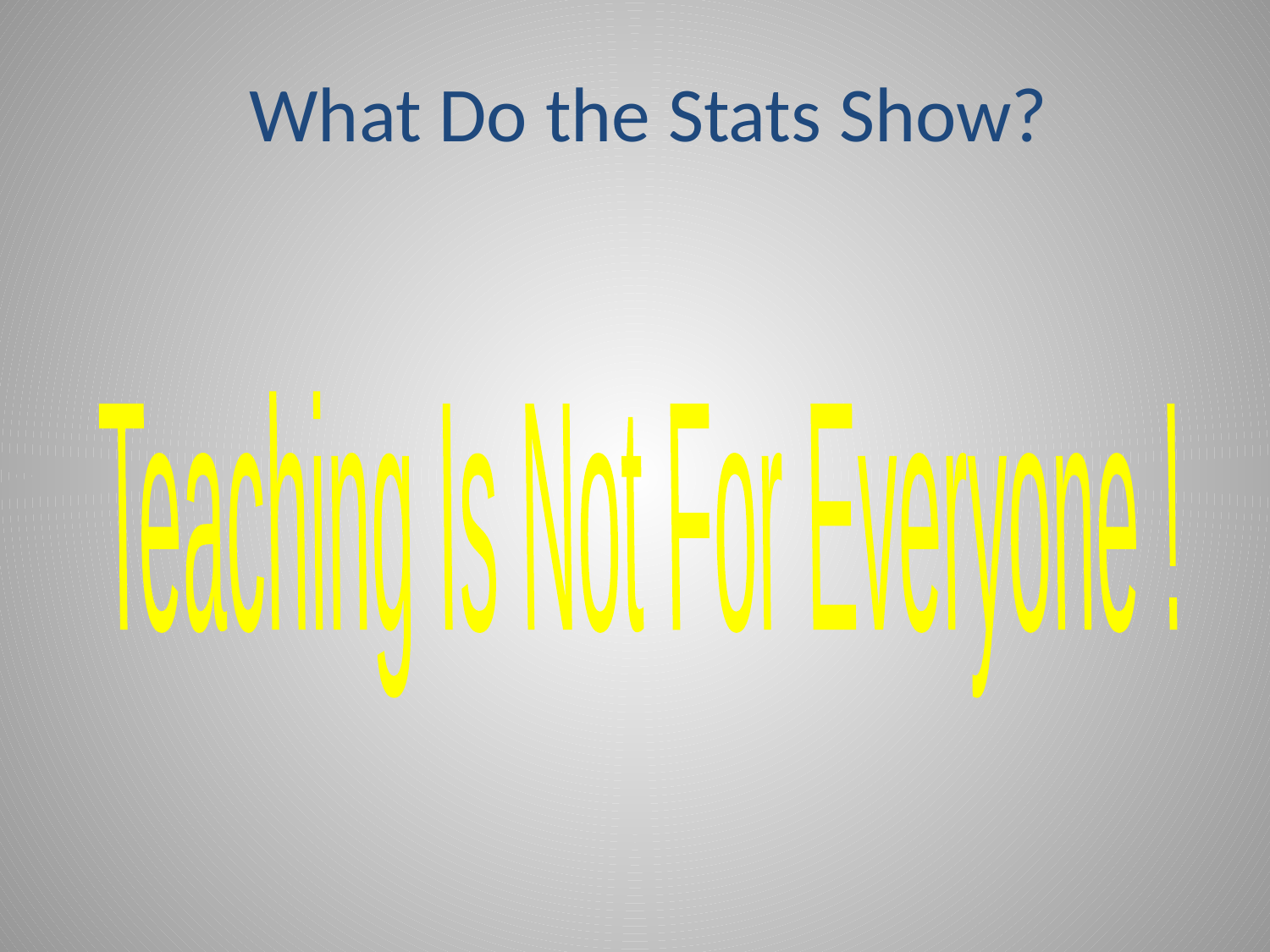

What Do the Stats Show?

Teaching Is Not For Everyone !